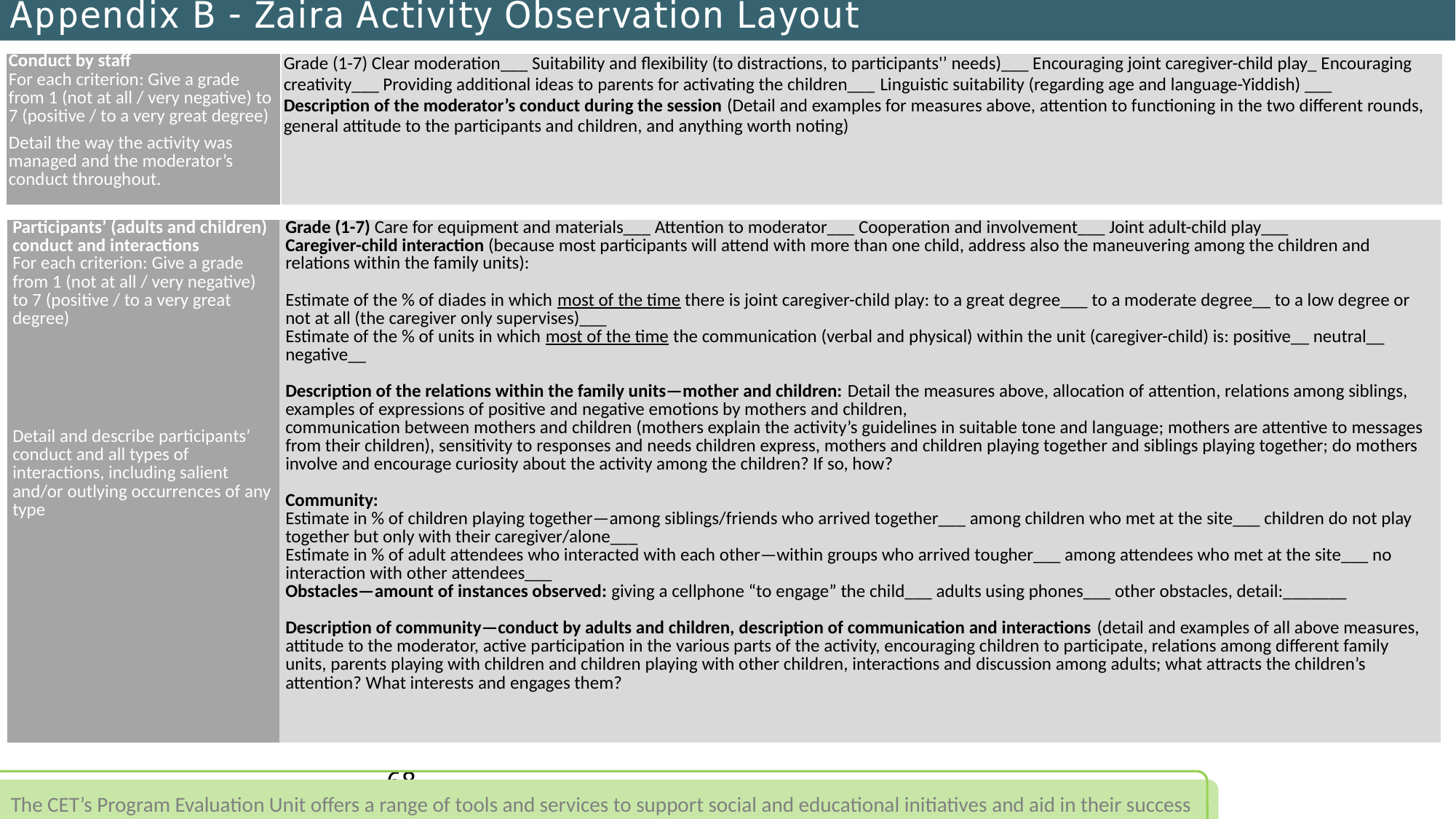

Appendix B - Zaira Activity Observation Layout
| Conduct by staff For each criterion: Give a grade from 1 (not at all / very negative) to 7 (positive / to a very great degree) Detail the way the activity was managed and the moderator’s conduct throughout. | Grade (1-7) Clear moderation\_\_\_ Suitability and flexibility (to distractions, to participants'’ needs)\_\_\_ Encouraging joint caregiver-child play\_ Encouraging creativity\_\_\_ Providing additional ideas to parents for activating the children\_\_\_ Linguistic suitability (regarding age and language-Yiddish) \_\_\_ Description of the moderator’s conduct during the session (Detail and examples for measures above, attention to functioning in the two different rounds, general attitude to the participants and children, and anything worth noting) |
| --- | --- |
| Participants’ (adults and children) conduct and interactions For each criterion: Give a grade from 1 (not at all / very negative) to 7 (positive / to a very great degree)         Detail and describe participants’ conduct and all types of interactions, including salient and/or outlying occurrences of any type | Grade (1-7) Care for equipment and materials\_\_\_ Attention to moderator\_\_\_ Cooperation and involvement\_\_\_ Joint adult-child play\_\_\_ Caregiver-child interaction (because most participants will attend with more than one child, address also the maneuvering among the children and relations within the family units): Estimate of the % of diades in which most of the time there is joint caregiver-child play: to a great degree\_\_\_ to a moderate degree\_\_ to a low degree or not at all (the caregiver only supervises)\_\_\_ Estimate of the % of units in which most of the time the communication (verbal and physical) within the unit (caregiver-child) is: positive\_\_ neutral\_\_ negative\_\_ Description of the relations within the family units—mother and children: Detail the measures above, allocation of attention, relations among siblings, examples of expressions of positive and negative emotions by mothers and children, communication between mothers and children (mothers explain the activity’s guidelines in suitable tone and language; mothers are attentive to messages from their children), sensitivity to responses and needs children express, mothers and children playing together and siblings playing together; do mothers involve and encourage curiosity about the activity among the children? If so, how? Community: Estimate in % of children playing together—among siblings/friends who arrived together\_\_\_ among children who met at the site\_\_\_ children do not play together but only with their caregiver/alone\_\_\_ Estimate in % of adult attendees who interacted with each other—within groups who arrived tougher\_\_\_ among attendees who met at the site\_\_\_ no interaction with other attendees\_\_\_ Obstacles—amount of instances observed: giving a cellphone “to engage” the child\_\_\_ adults using phones\_\_\_ other obstacles, detail:\_\_\_\_\_\_\_ Description of community—conduct by adults and children, description of communication and interactions (detail and examples of all above measures, attitude to the moderator, active participation in the various parts of the activity, encouraging children to participate, relations among different family units, parents playing with children and children playing with other children, interactions and discussion among adults; what attracts the children’s attention? What interests and engages them? |
| --- | --- |